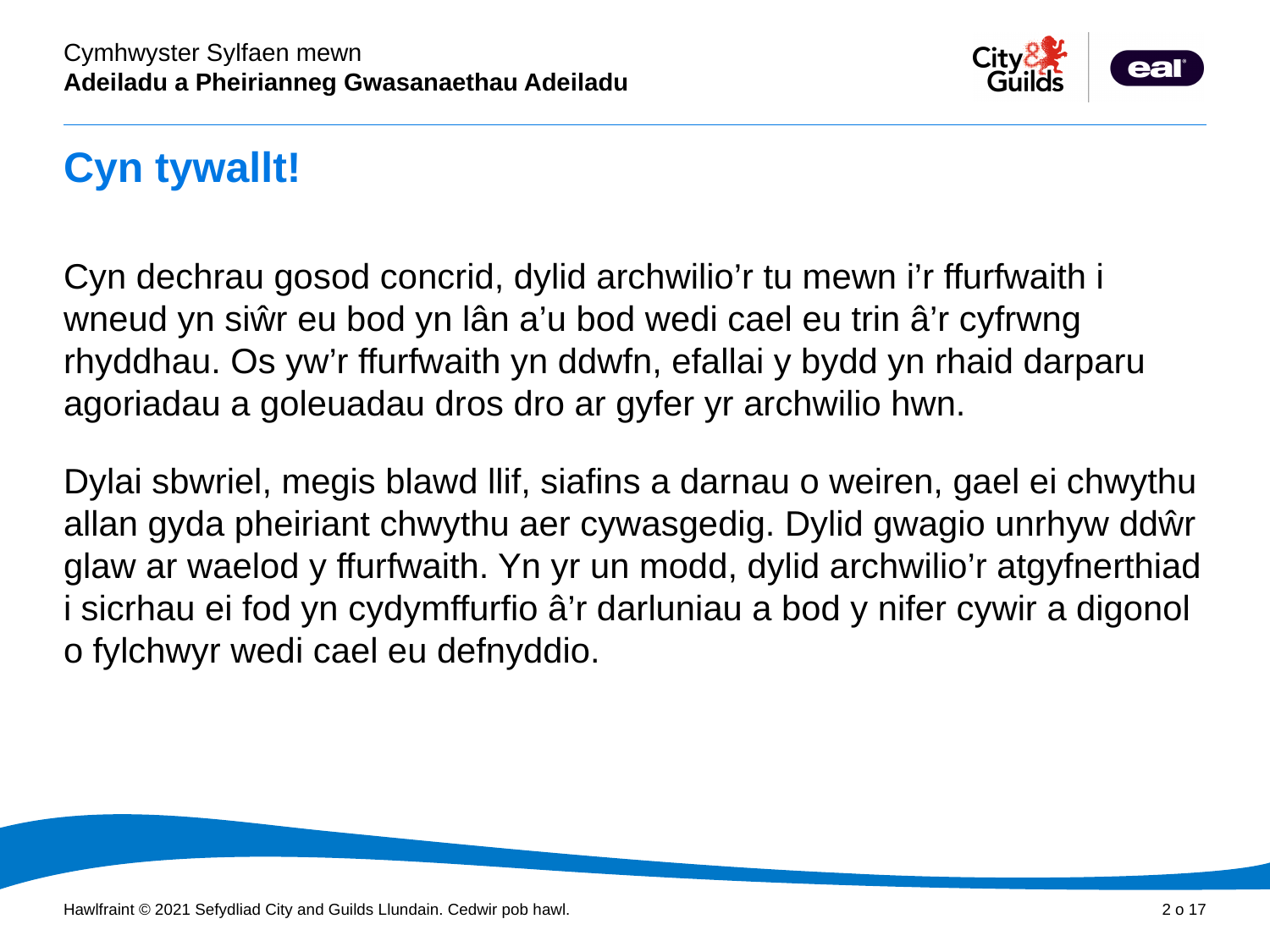

# Cyn tywallt!

Cyn dechrau gosod concrid, dylid archwilio’r tu mewn i’r ffurfwaith i wneud yn siŵr eu bod yn lân a’u bod wedi cael eu trin â’r cyfrwng rhyddhau. Os yw’r ffurfwaith yn ddwfn, efallai y bydd yn rhaid darparu agoriadau a goleuadau dros dro ar gyfer yr archwilio hwn.
Dylai sbwriel, megis blawd llif, siafins a darnau o weiren, gael ei chwythu allan gyda pheiriant chwythu aer cywasgedig. Dylid gwagio unrhyw ddŵr glaw ar waelod y ffurfwaith. Yn yr un modd, dylid archwilio’r atgyfnerthiad i sicrhau ei fod yn cydymffurfio â’r darluniau a bod y nifer cywir a digonol o fylchwyr wedi cael eu defnyddio.